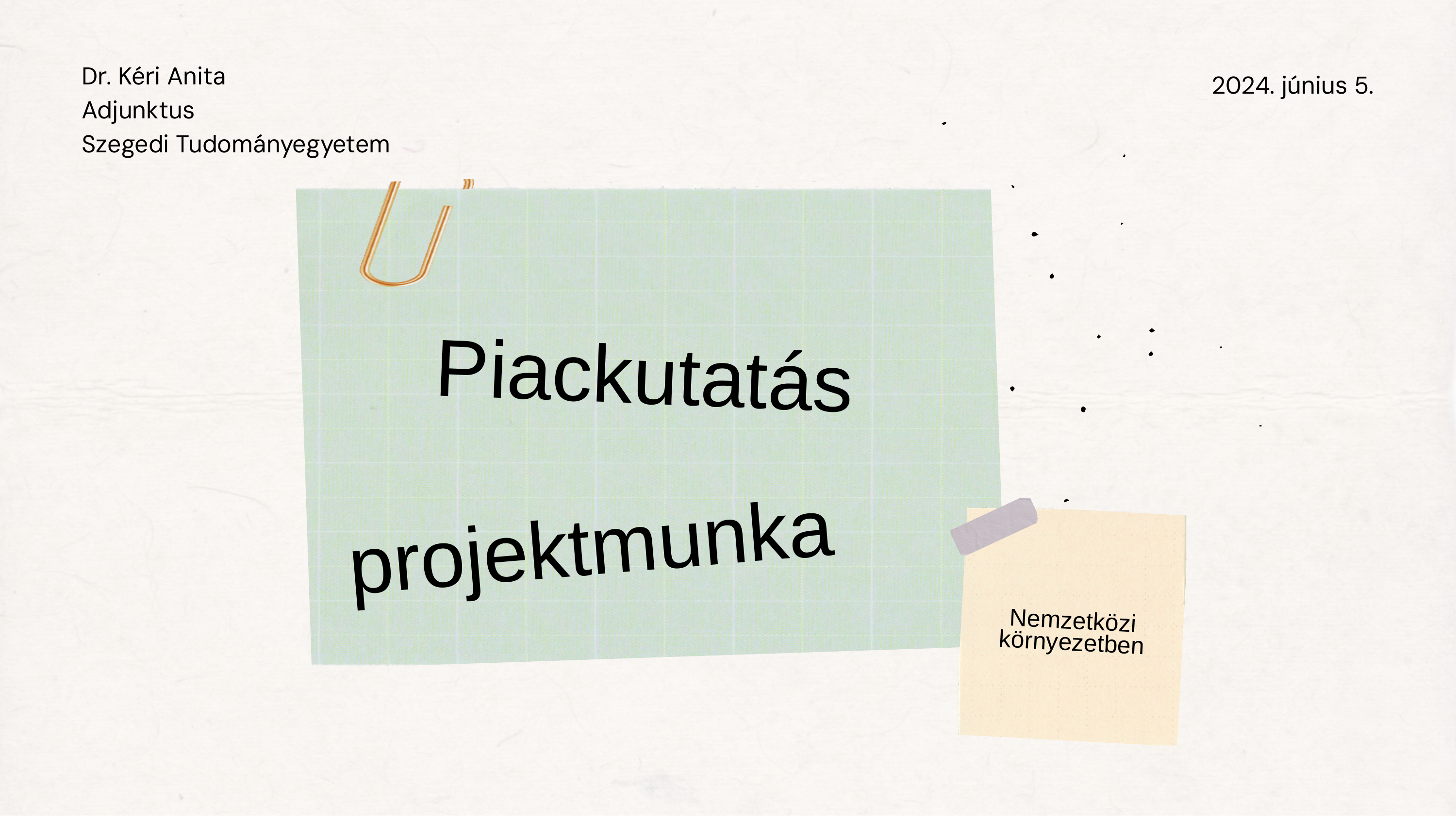

Dr. Kéri Anita
Adjunktus
Szegedi Tudományegyetem
2024. június 5.

Piackutatás
projektmunka

Nemzetközi környezetben